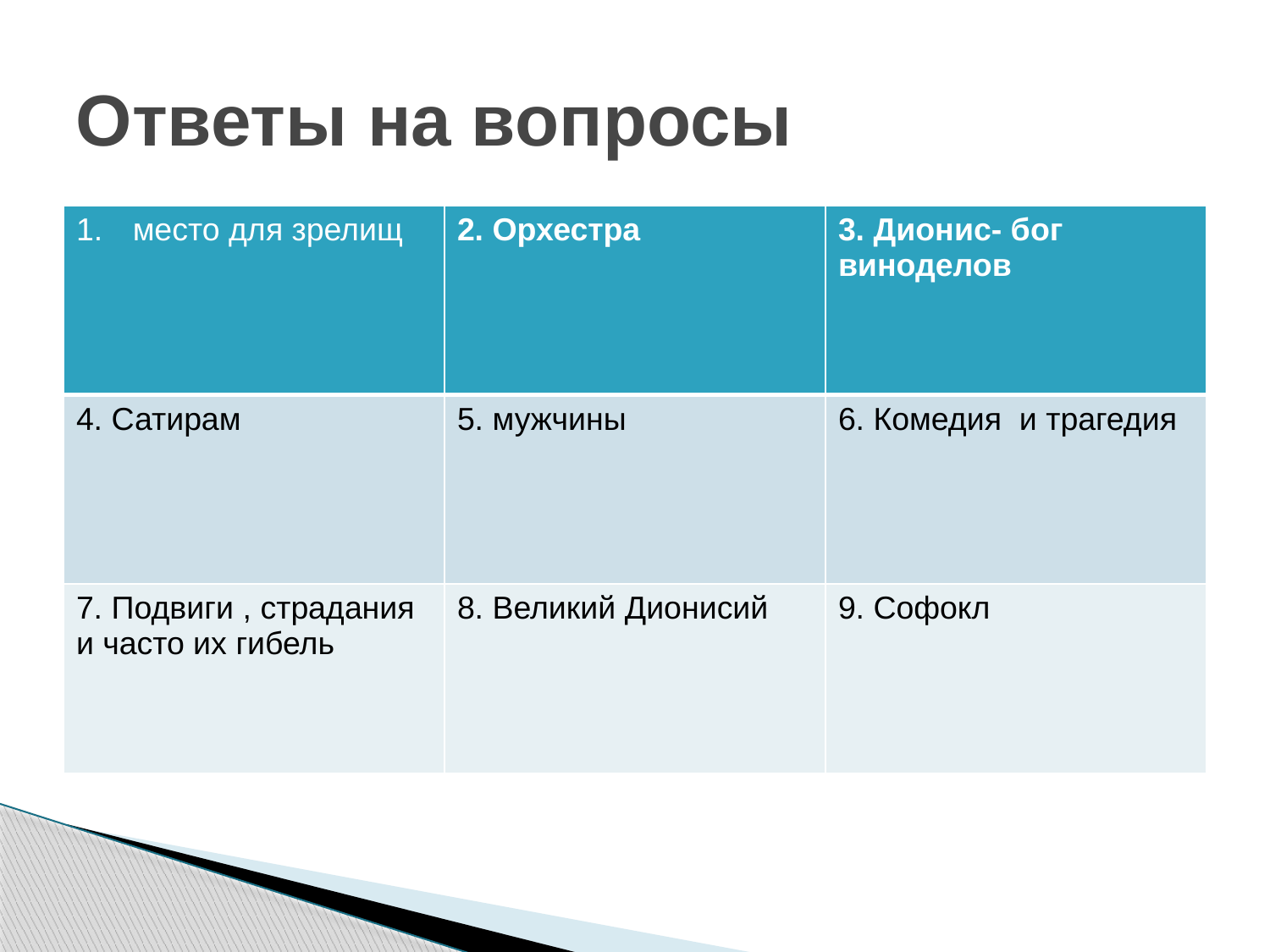

# Ответы на вопросы
| место для зрелищ | 2. Орхестра | 3. Дионис- бог виноделов |
| --- | --- | --- |
| 4. Сатирам | 5. мужчины | 6. Комедия и трагедия |
| 7. Подвиги , страдания и часто их гибель | 8. Великий Дионисий | 9. Софокл |